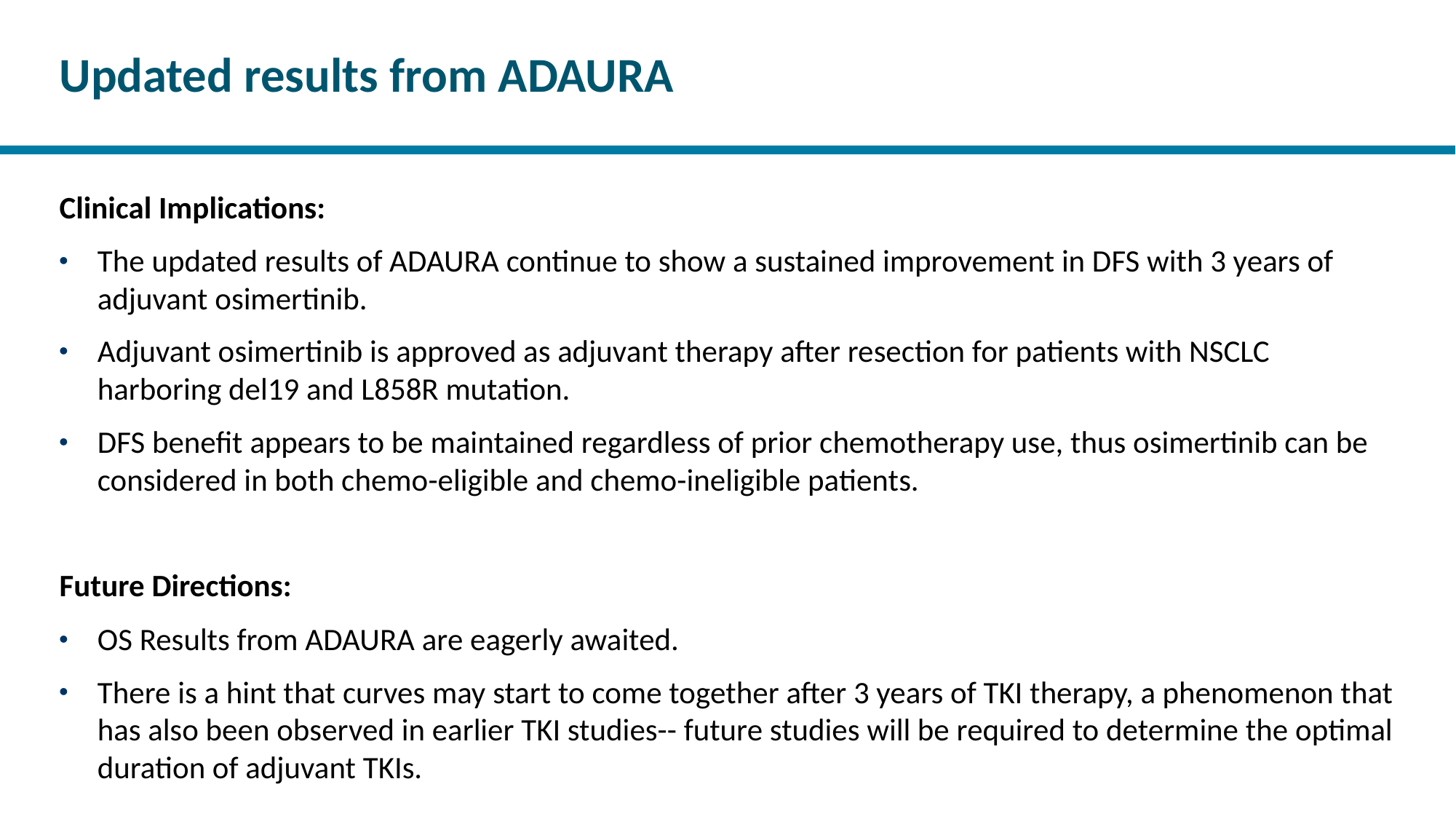

# Updated results from ADAURA
Clinical Implications:
The updated results of ADAURA continue to show a sustained improvement in DFS with 3 years of adjuvant osimertinib.
Adjuvant osimertinib is approved as adjuvant therapy after resection for patients with NSCLC harboring del19 and L858R mutation.
DFS benefit appears to be maintained regardless of prior chemotherapy use, thus osimertinib can be considered in both chemo-eligible and chemo-ineligible patients.

Future Directions:
OS Results from ADAURA are eagerly awaited.
There is a hint that curves may start to come together after 3 years of TKI therapy, a phenomenon that has also been observed in earlier TKI studies-- future studies will be required to determine the optimal duration of adjuvant TKIs.